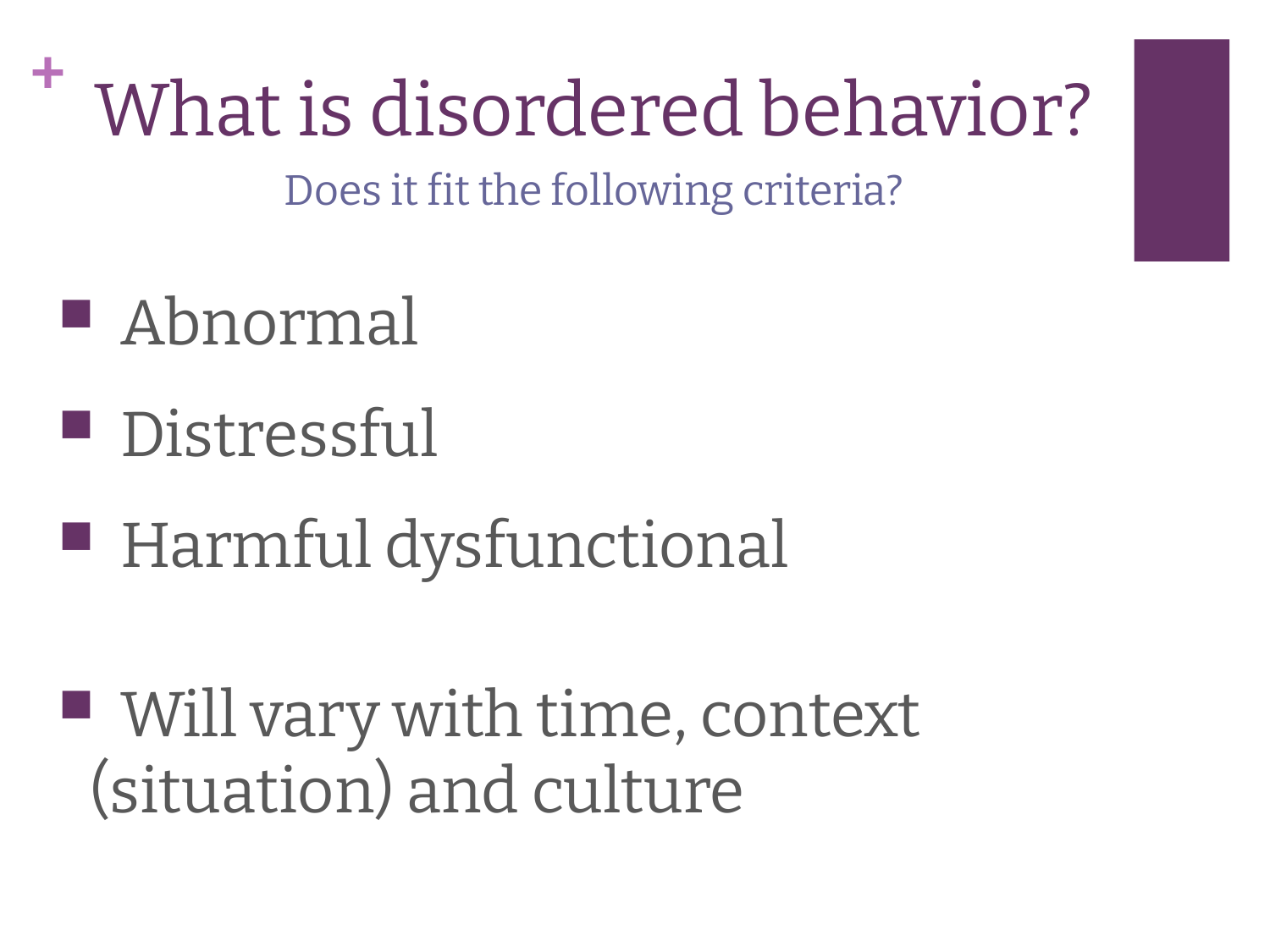

# What is disordered behavior?
Does it fit the following criteria?
  Abnormal
  Distressful
  Harmful dysfunctional

  Will vary with time, context (situation) and culture